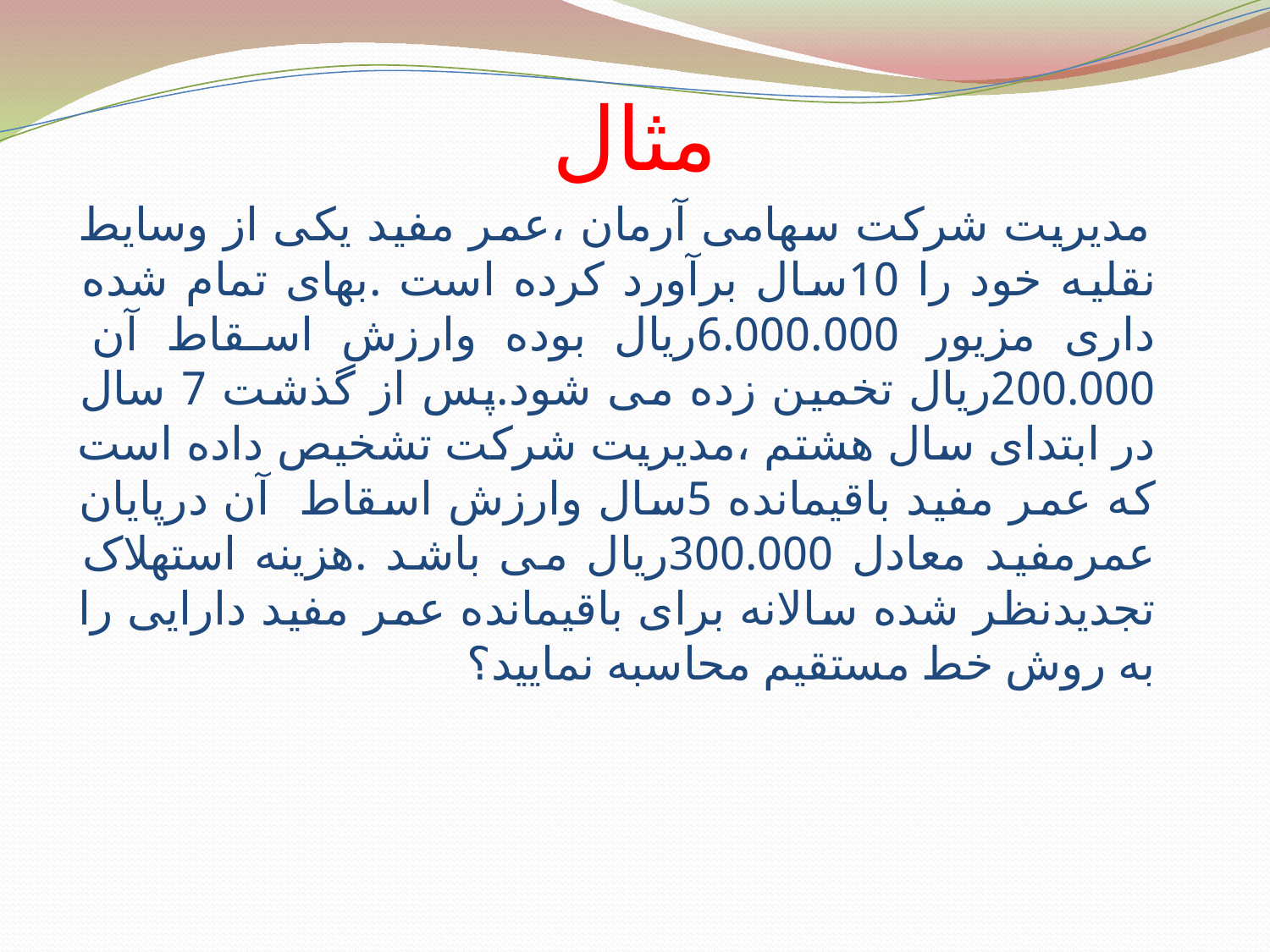

# مثال
   مدیریت شرکت سهامی آرمان ،عمر مفید یکی از وسایط نقلیه خود را 10سال برآورد کرده است .بهای تمام شده داری مزیور 6.000.000ریال بوده وارزش اسقاط آن 200.000ریال تخمین زده می شود.پس از گذشت 7 سال در ابتدای سال هشتم ،مدیریت شرکت تشخیص داده است که عمر مفید باقیمانده 5سال وارزش اسقاط  آن درپایان عمرمفید معادل 300.000ریال می باشد .هزینه استهلاک تجدیدنظر شده سالانه برای باقیمانده عمر مفید دارایی را به روش خط مستقیم محاسبه نمایید؟